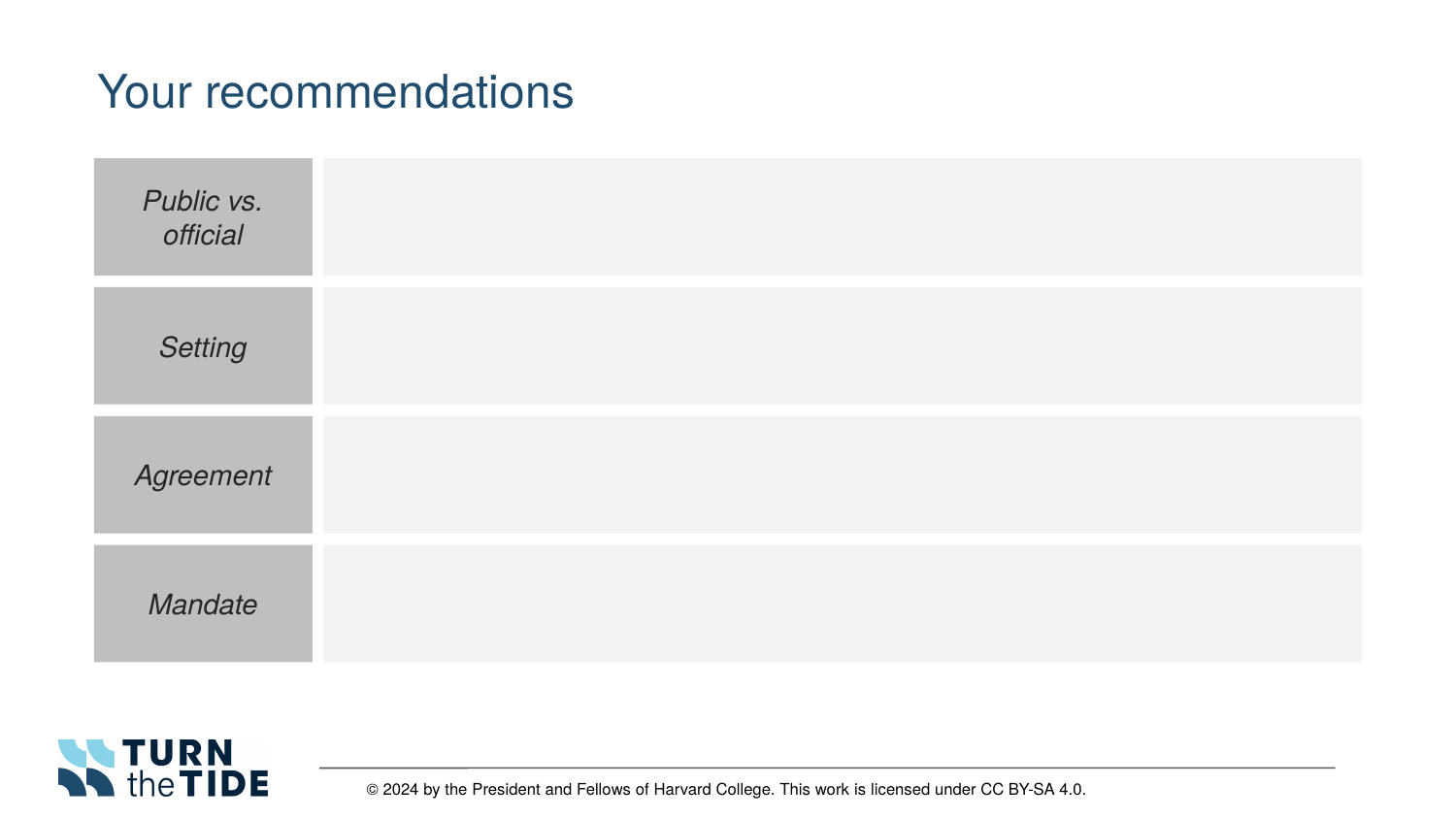

Your recommendations
Public vs. official

Setting

Agreement

Mandate